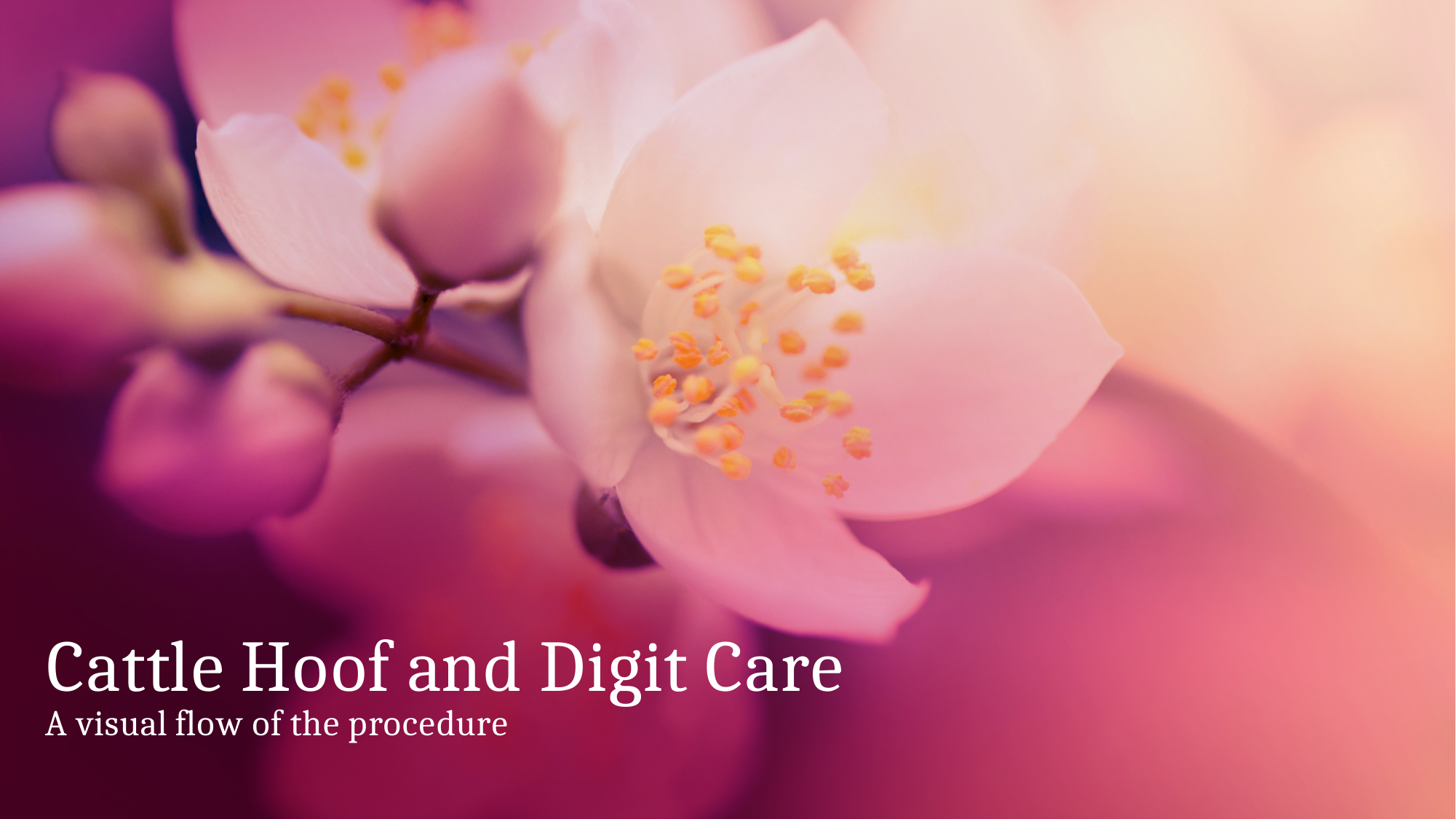

# Cattle Hoof and Digit Care
A visual flow of the procedure